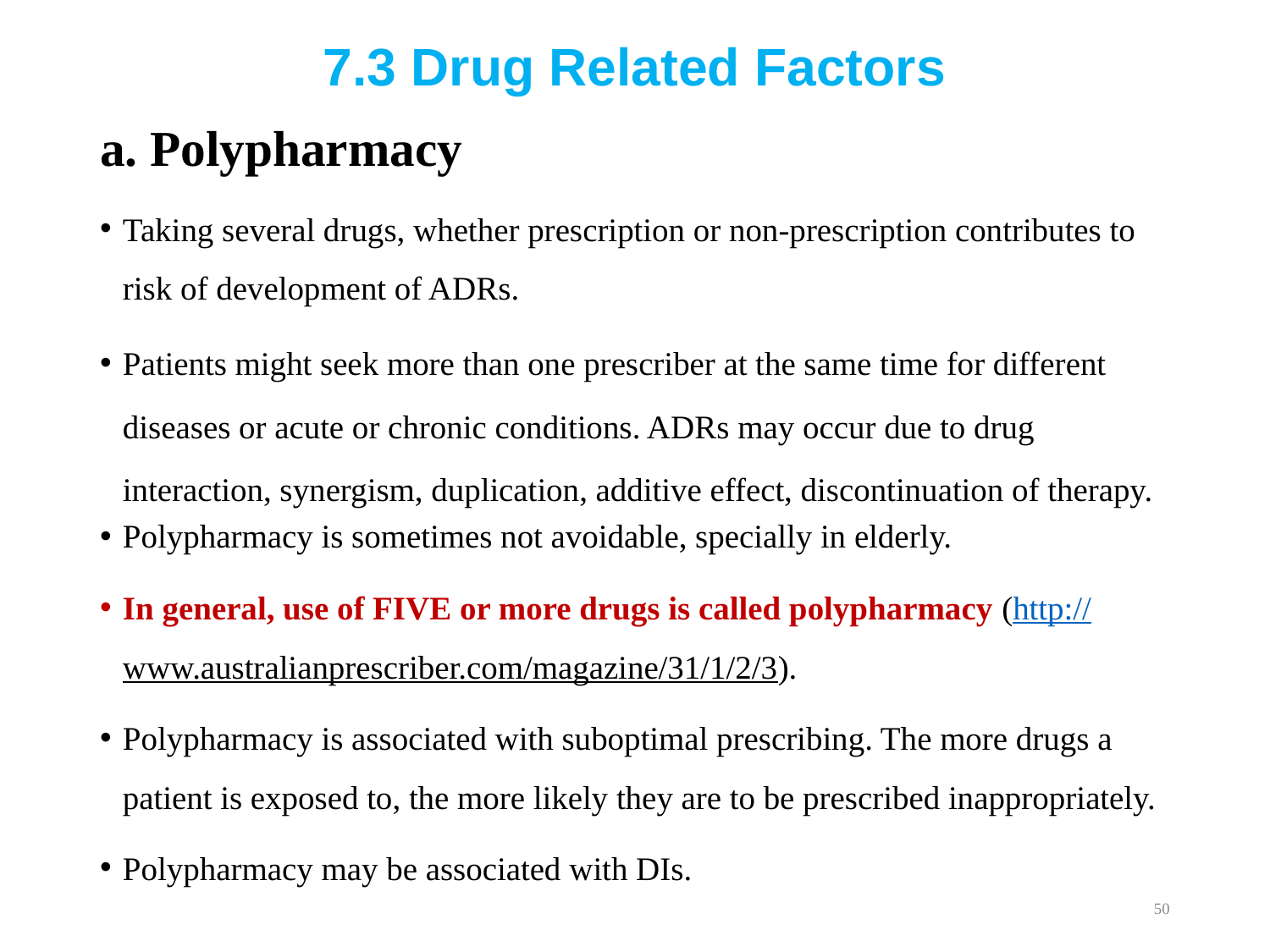

# 7.3 Drug Related Factors
a. Polypharmacy
Taking several drugs, whether prescription or non-prescription contributes to risk of development of ADRs.
Patients might seek more than one prescriber at the same time for different diseases or acute or chronic conditions. ADRs may occur due to drug interaction, synergism, duplication, additive effect, discontinuation of therapy.
Polypharmacy is sometimes not avoidable, specially in elderly.
In general, use of FIVE or more drugs is called polypharmacy (http://www.australianprescriber.com/magazine/31/1/2/3).
Polypharmacy is associated with suboptimal prescribing. The more drugs a patient is exposed to, the more likely they are to be prescribed inappropriately.
Polypharmacy may be associated with DIs.
50